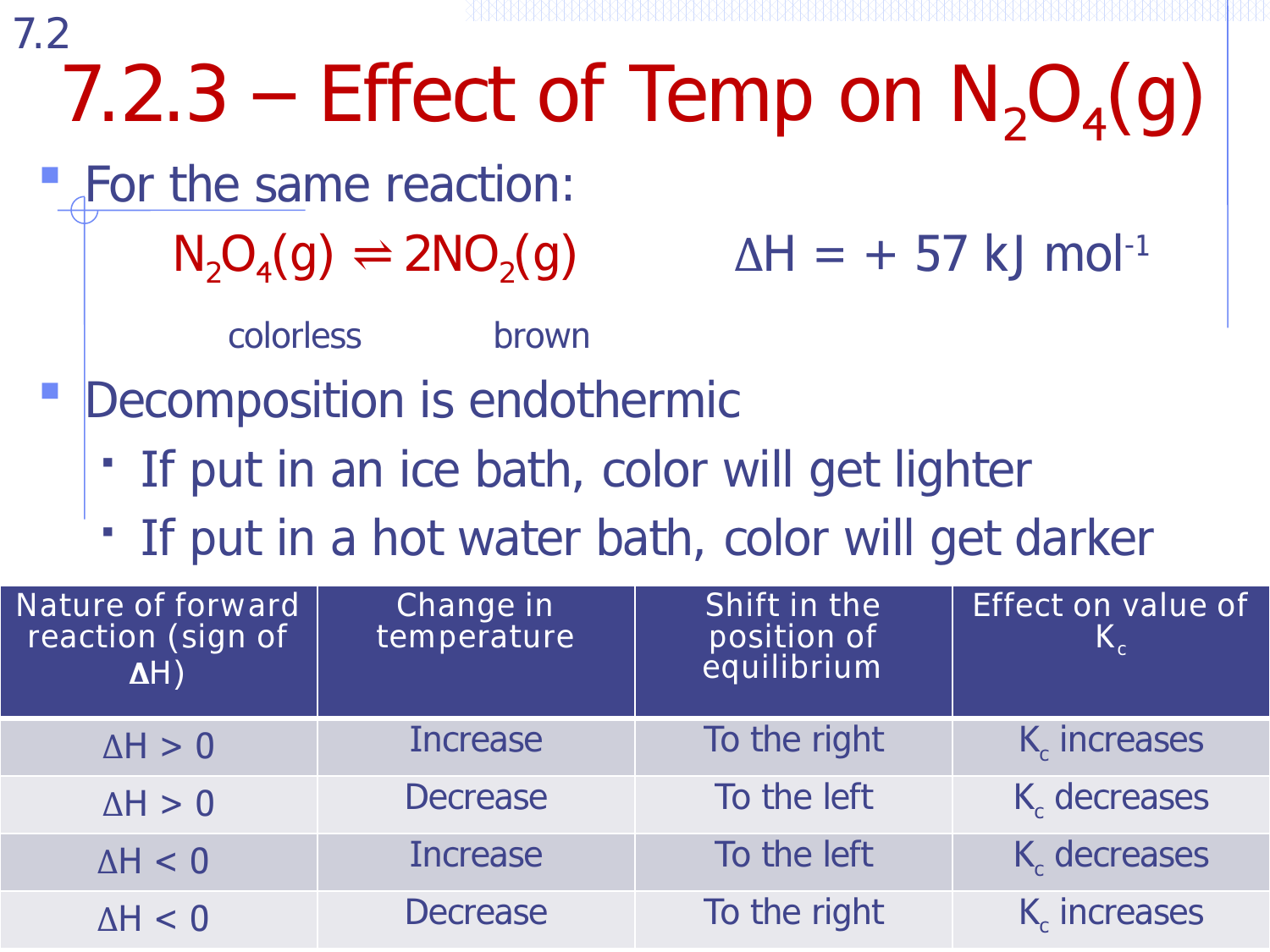

# 7.2.3 – Effect of Temp on N2O4(g)
For the same reaction:
N2O4(g) ⇌ 2NO2(g)          ∆H = + 57 kJ mol-1
	colorless            brown
Decomposition is endothermic
If put in an ice bath, color will get lighter
If put in a hot water bath, color will get darker
| Nature of forward reaction (sign of ∆H) | Change in temperature | Shift in the position of equilibrium | Effect on value of Kc |
| --- | --- | --- | --- |
| ∆H > 0 | Increase | To the right | Kc increases |
| ∆H > 0 | Decrease | To the left | Kc decreases |
| ∆H < 0 | Increase | To the left | Kc decreases |
| ∆H < 0 | Decrease | To the right | Kc increases |